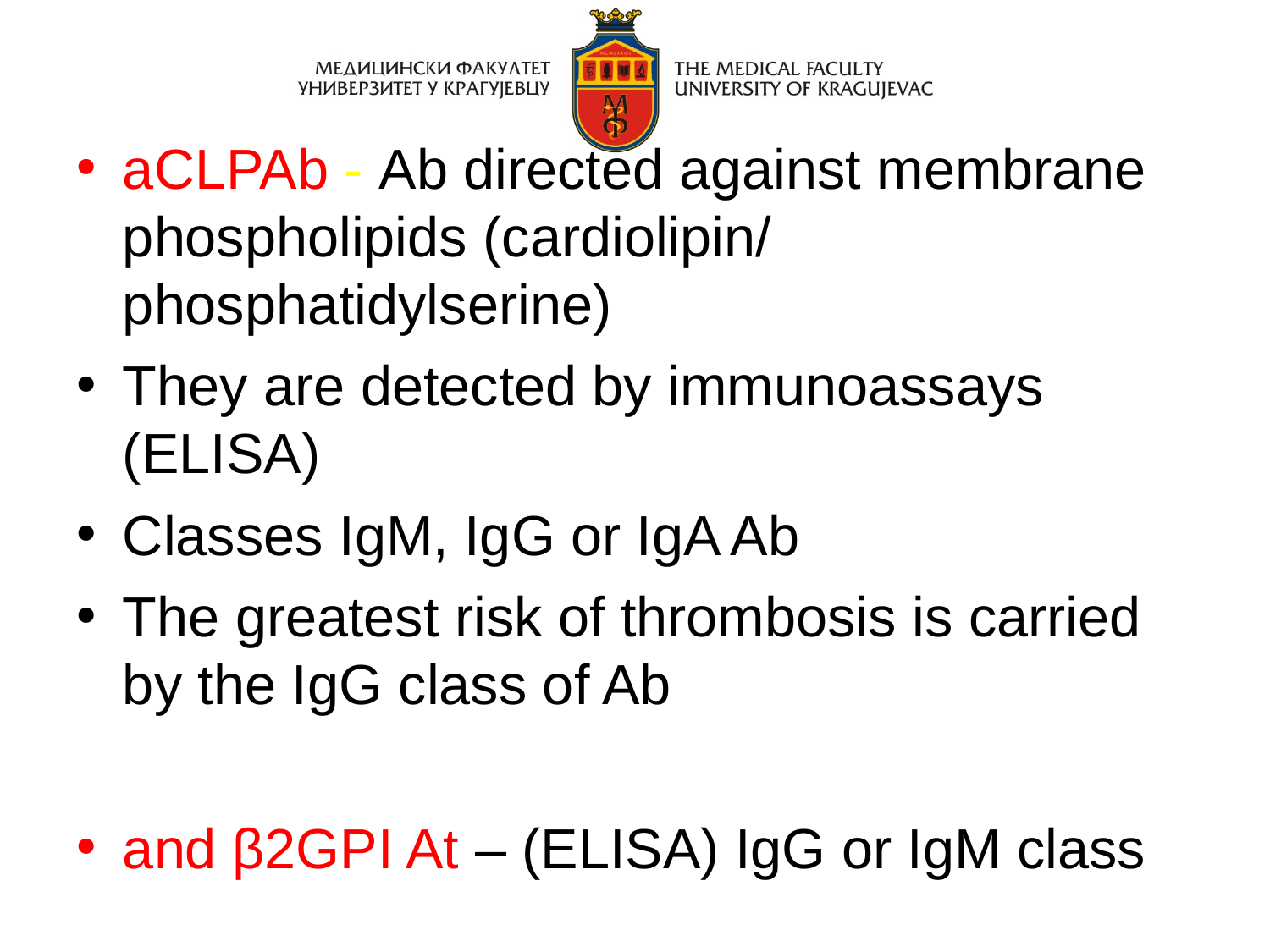

aCLPAb - Ab directed against membrane phospholipids (cardiolipin/ phosphatidylserine)
They are detected by immunoassays (ELISA)
Classes IgM, IgG or IgA Ab
The greatest risk of thrombosis is carried by the IgG class of Ab

and β2GPI At – (ELISA) IgG or IgM class